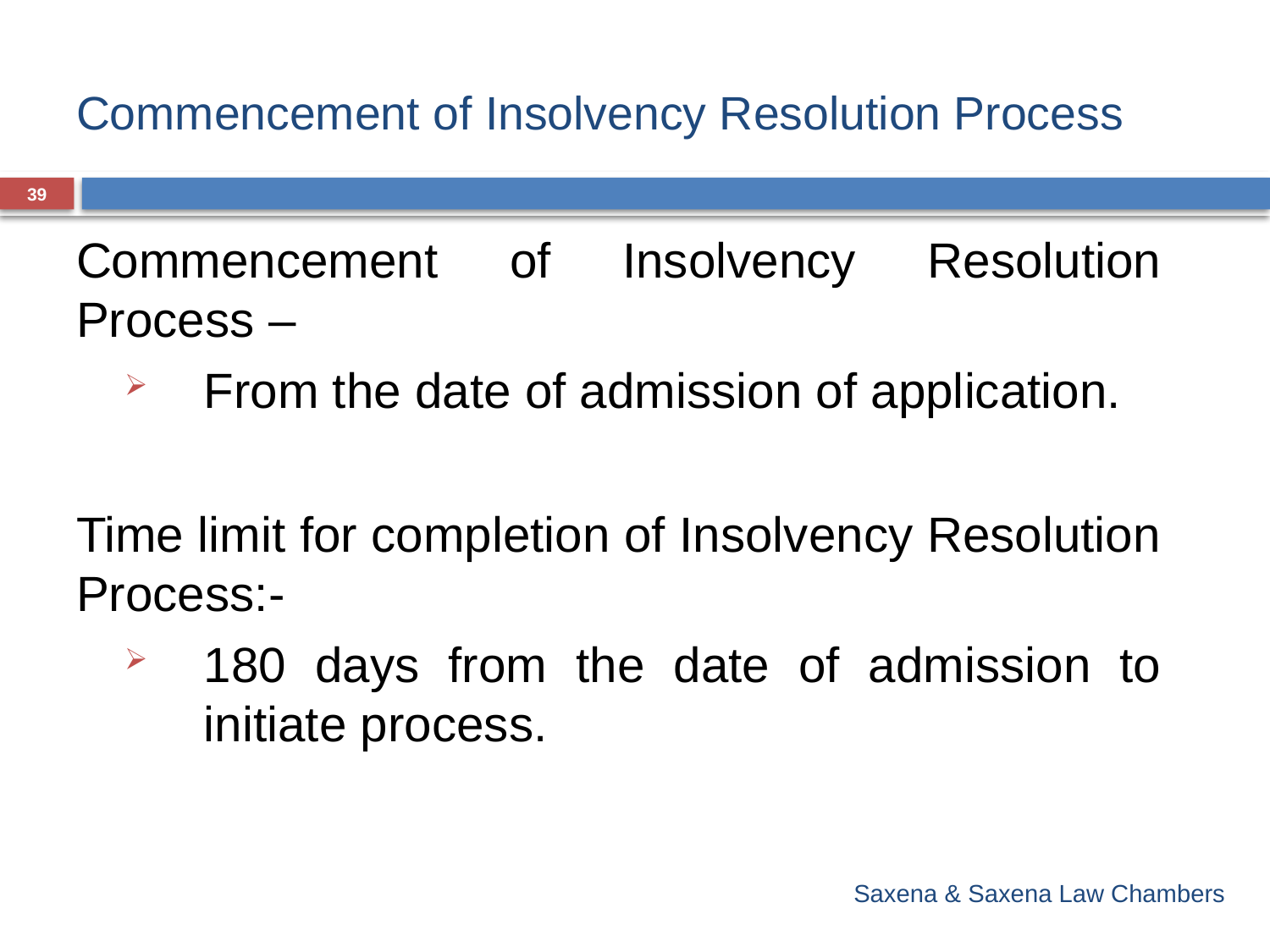

# Commencement of Insolvency Resolution Process
39
Commencement of Insolvency Resolution Process –
From the date of admission of application.

Time limit for completion of Insolvency Resolution Process:-
180 days from the date of admission to initiate process.

Saxena & Saxena Law Chambers